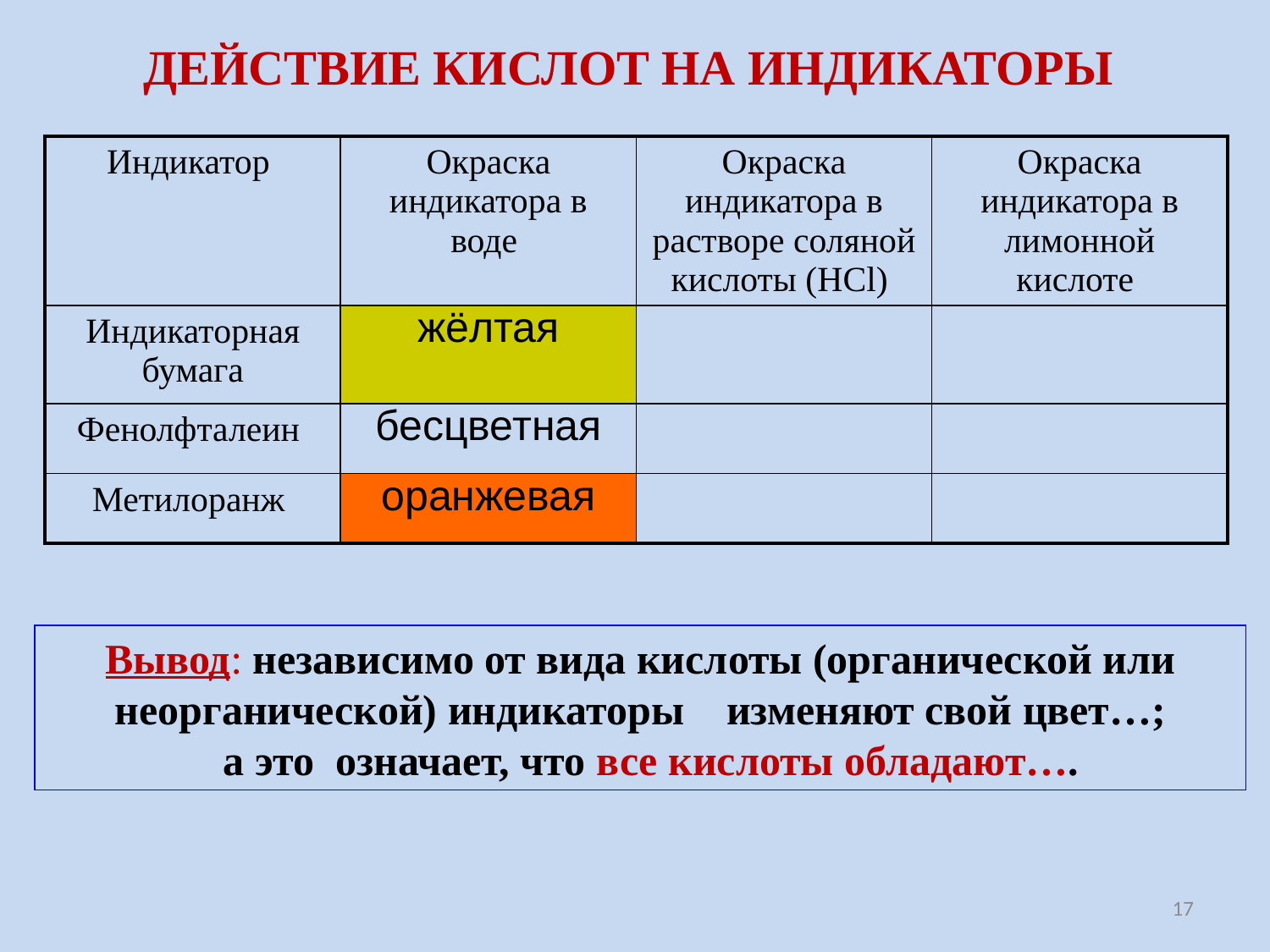

# ДЕЙСТВИЕ КИСЛОТ НА ИНДИКАТОРЫ
| Индикатор | Окраска индикатора в воде | Окраска индикатора в растворе соляной кислоты (HCl) | Окраска индикатора в лимонной кислоте |
| --- | --- | --- | --- |
| Индикаторная бумага | жёлтая |  |  |
| Фенолфталеин | бесцветная |  |  |
| Метилоранж | оранжевая |  |  |
Вывод: независимо от вида кислоты (органической или неорганической) индикаторы    изменяют свой цвет…;
   а это  означает, что все кислоты обладают….
17